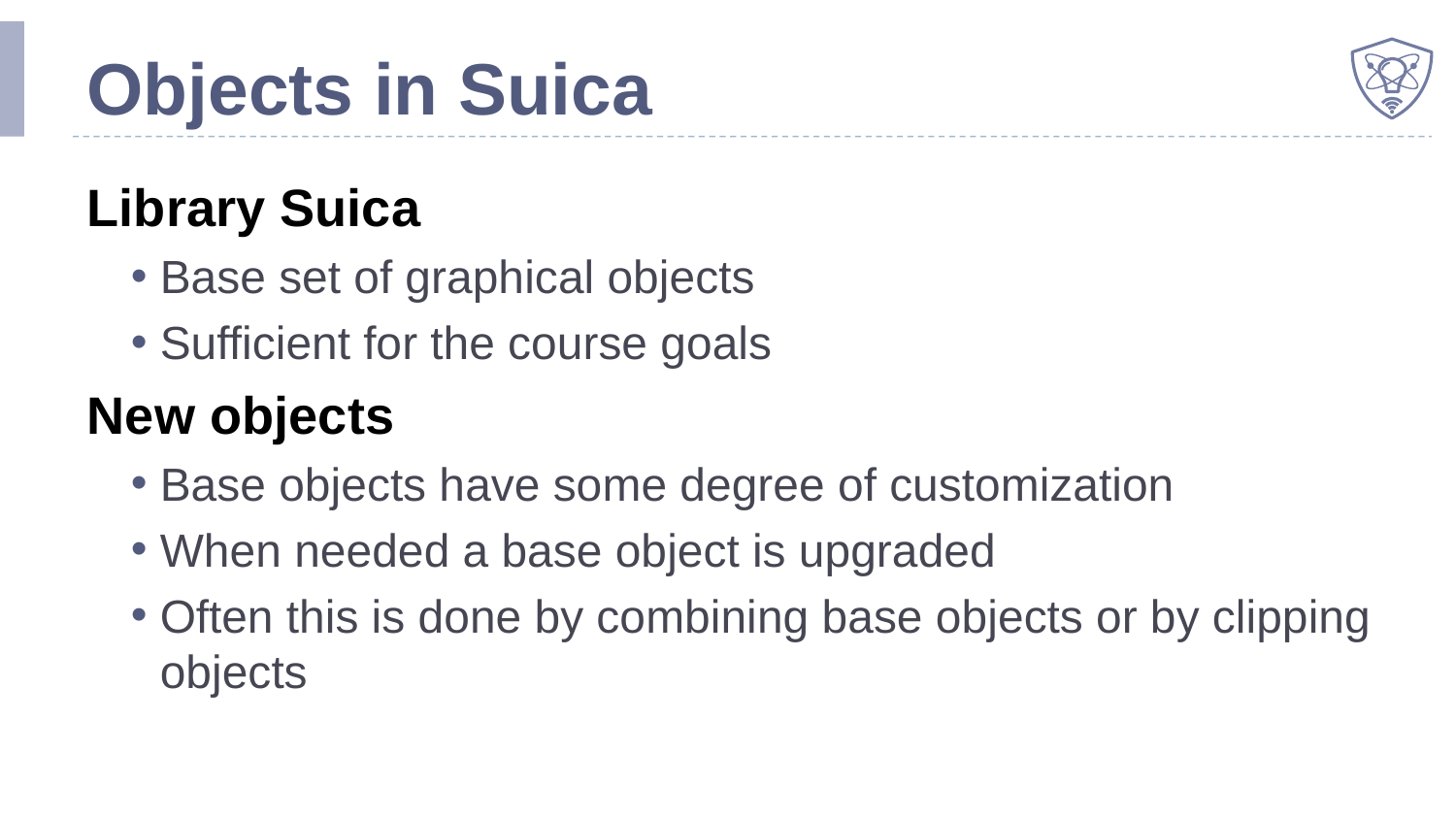

# Objects in Suica
Library Suica
Base set of graphical objects
Sufficient for the course goals
New objects
Base objects have some degree of customization
When needed a base object is upgraded
Often this is done by combining base objects or by clipping objects